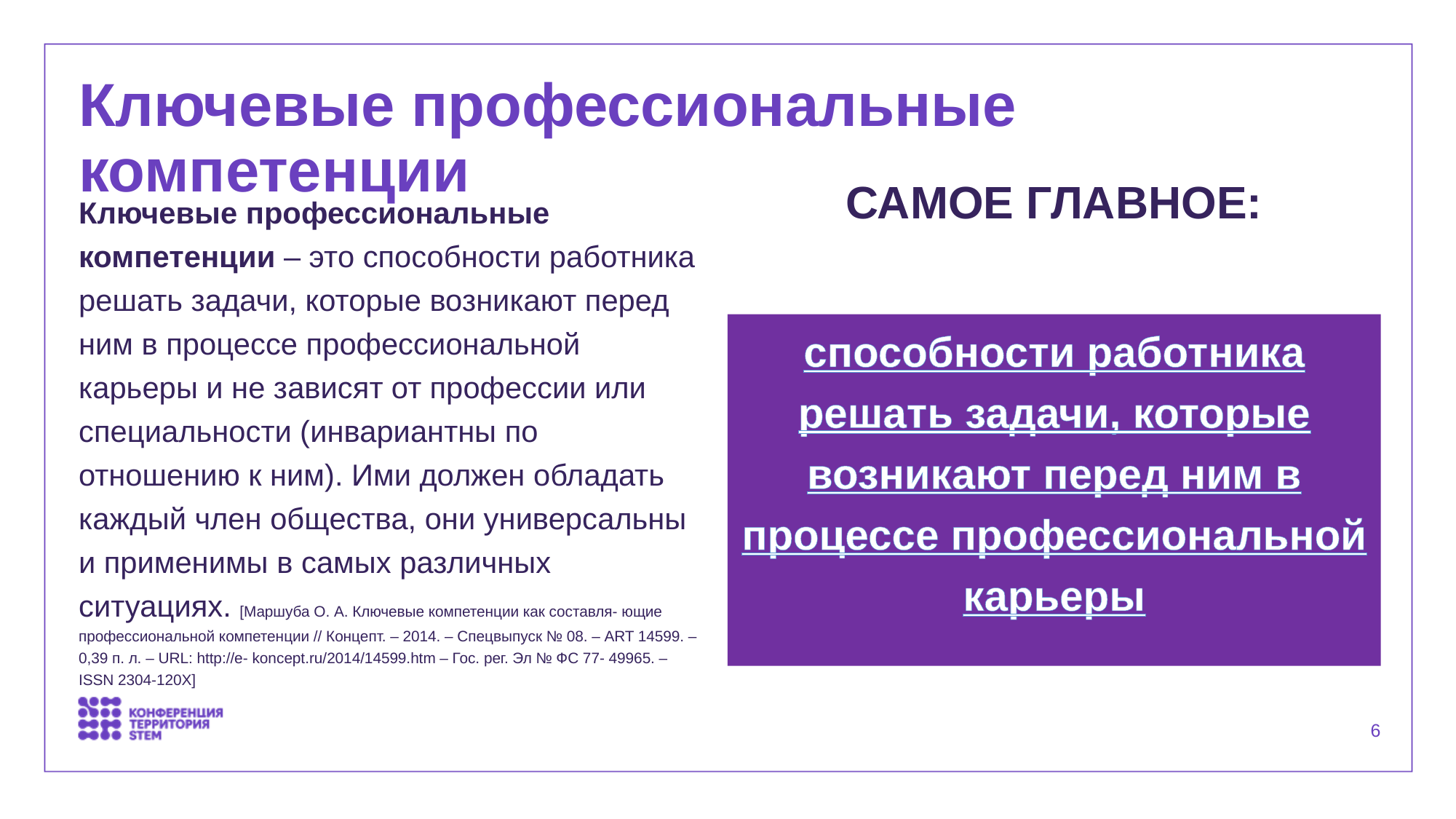

# Ключевые профессиональные компетенции
САМОЕ ГЛАВНОЕ:
Ключевые профессиональные компетенции – это способности работника решать задачи, которые возникают перед ним в процессе профессиональной карьеры и не зависят от профессии или специальности (инвариантны по отношению к ним). Ими должен обладать каждый член общества, они универсальны и применимы в самых различных ситуациях. [Маршуба О. А. Ключевые компетенции как составля- ющие профессиональной компетенции // Концепт. – 2014. – Спецвыпуск № 08. – ART 14599. – 0,39 п. л. – URL: http://e- koncept.ru/2014/14599.htm – Гос. рег. Эл № ФС 77- 49965. – ISSN 2304-120X]
способности работника решать задачи, которые возникают перед ним в процессе профессиональной карьеры
6